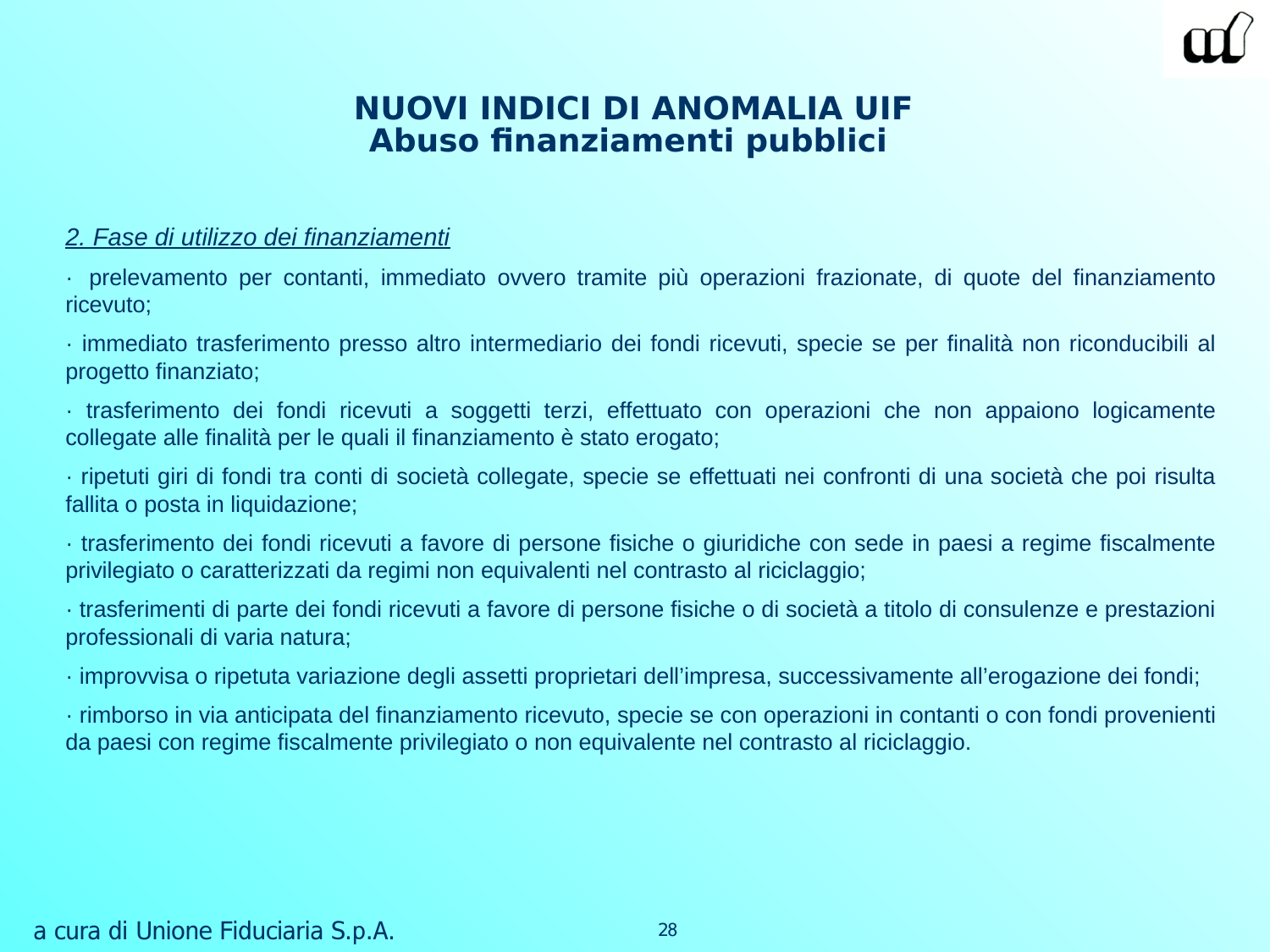

NUOVI INDICI DI ANOMALIA UIF
Abuso finanziamenti pubblici
2. Fase di utilizzo dei finanziamenti
· prelevamento per contanti, immediato ovvero tramite più operazioni frazionate, di quote del finanziamento ricevuto;
· immediato trasferimento presso altro intermediario dei fondi ricevuti, specie se per finalità non riconducibili al progetto finanziato;
· trasferimento dei fondi ricevuti a soggetti terzi, effettuato con operazioni che non appaiono logicamente collegate alle finalità per le quali il finanziamento è stato erogato;
· ripetuti giri di fondi tra conti di società collegate, specie se effettuati nei confronti di una società che poi risulta fallita o posta in liquidazione;
· trasferimento dei fondi ricevuti a favore di persone fisiche o giuridiche con sede in paesi a regime fiscalmente privilegiato o caratterizzati da regimi non equivalenti nel contrasto al riciclaggio;
· trasferimenti di parte dei fondi ricevuti a favore di persone fisiche o di società a titolo di consulenze e prestazioni professionali di varia natura;
· improvvisa o ripetuta variazione degli assetti proprietari dell’impresa, successivamente all’erogazione dei fondi;
· rimborso in via anticipata del finanziamento ricevuto, specie se con operazioni in contanti o con fondi provenienti da paesi con regime fiscalmente privilegiato o non equivalente nel contrasto al riciclaggio.